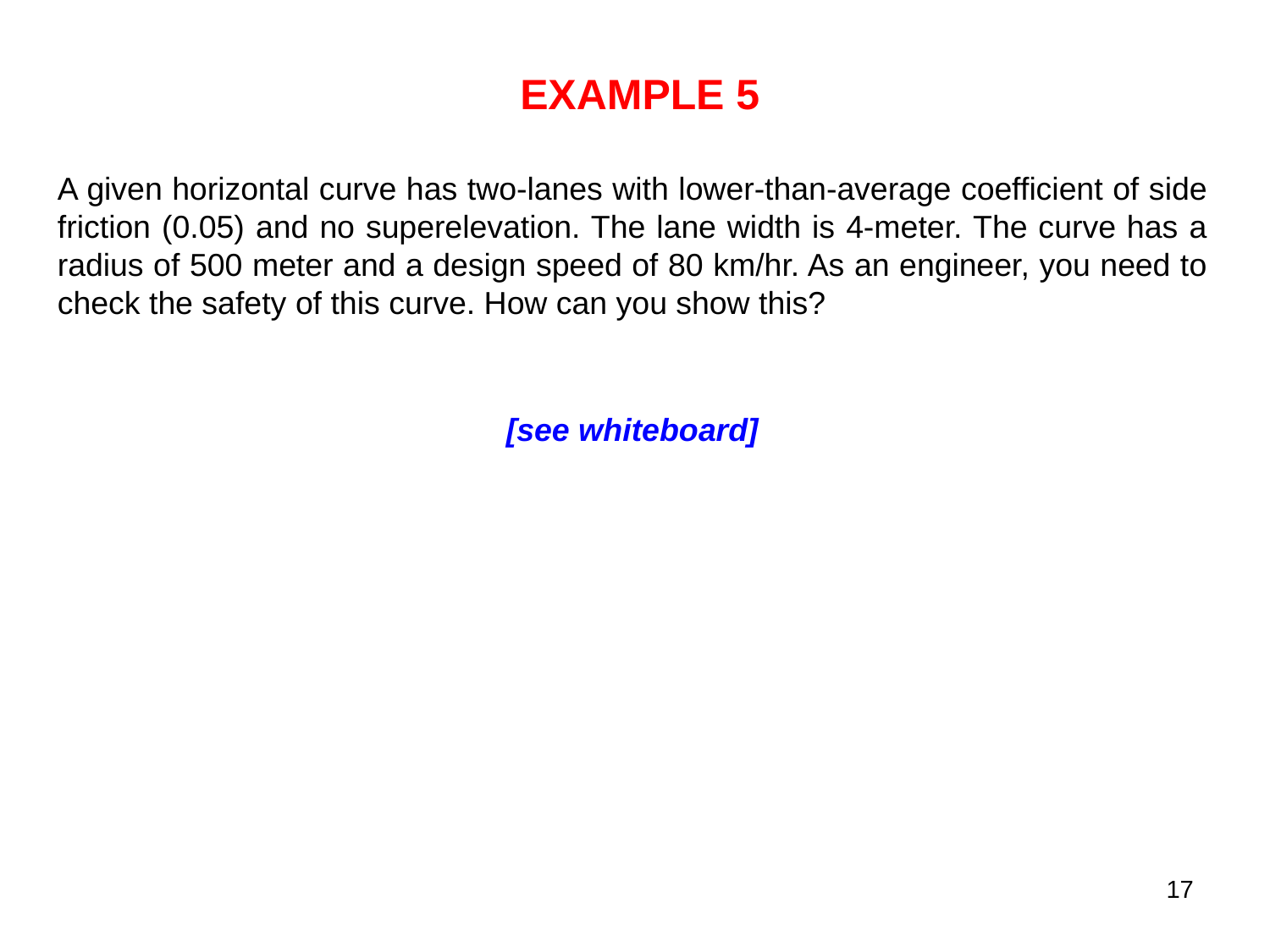

EXAMPLE 5
A given horizontal curve has two-lanes with lower-than-average coefficient of side friction (0.05) and no superelevation. The lane width is 4-meter. The curve has a radius of 500 meter and a design speed of 80 km/hr. As an engineer, you need to check the safety of this curve. How can you show this?

[see whiteboard]
17